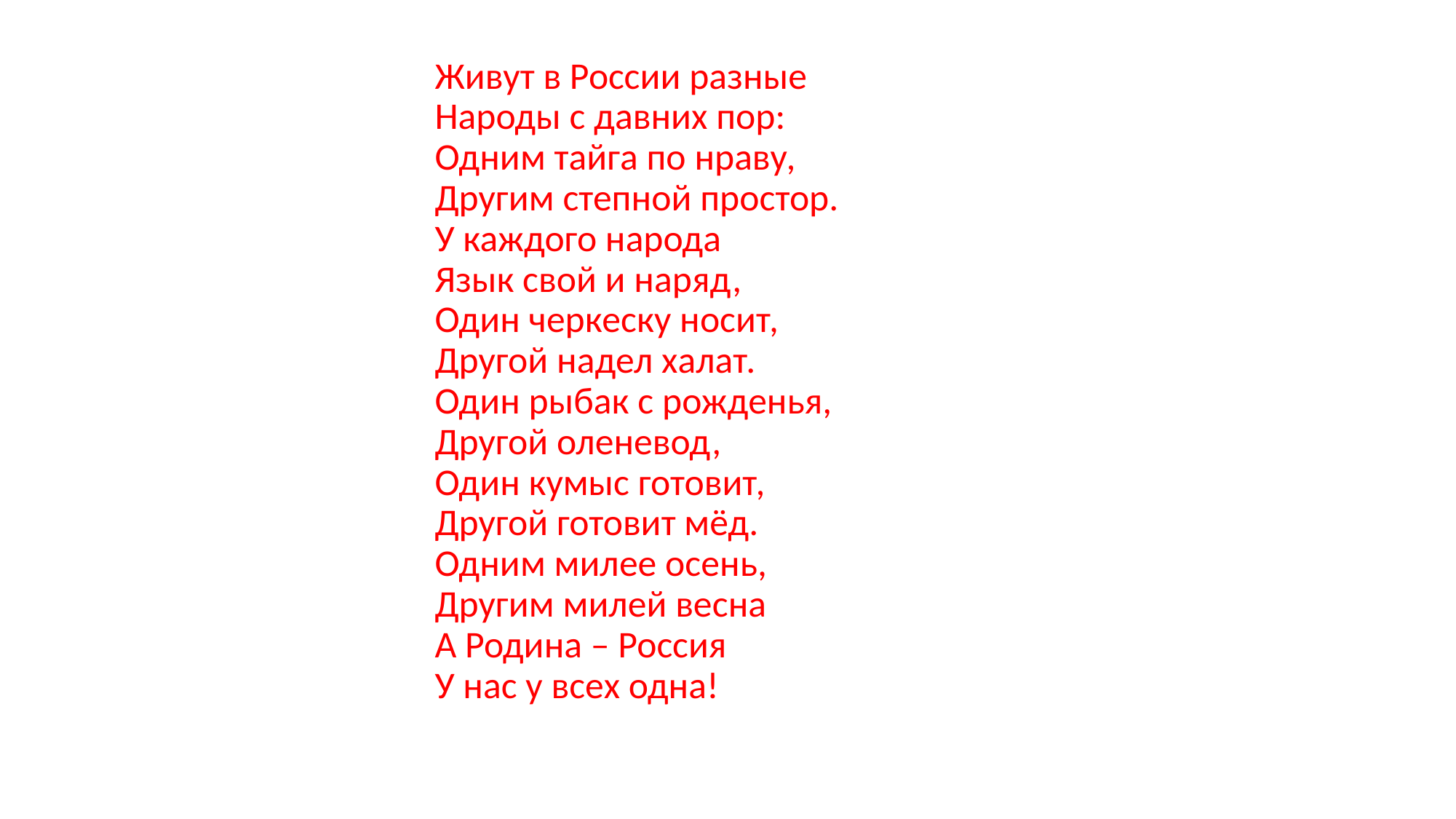

# Живут в России разные Народы с давних пор: Одним тайга по нраву, Другим степной простор. У каждого народа Язык свой и наряд, Один черкеску носит, Другой надел халат. Один рыбак с рожденья, Другой оленевод, Один кумыс готовит, Другой готовит мёд. Одним милее осень, Другим милей весна А Родина – Россия У нас у всех одна!